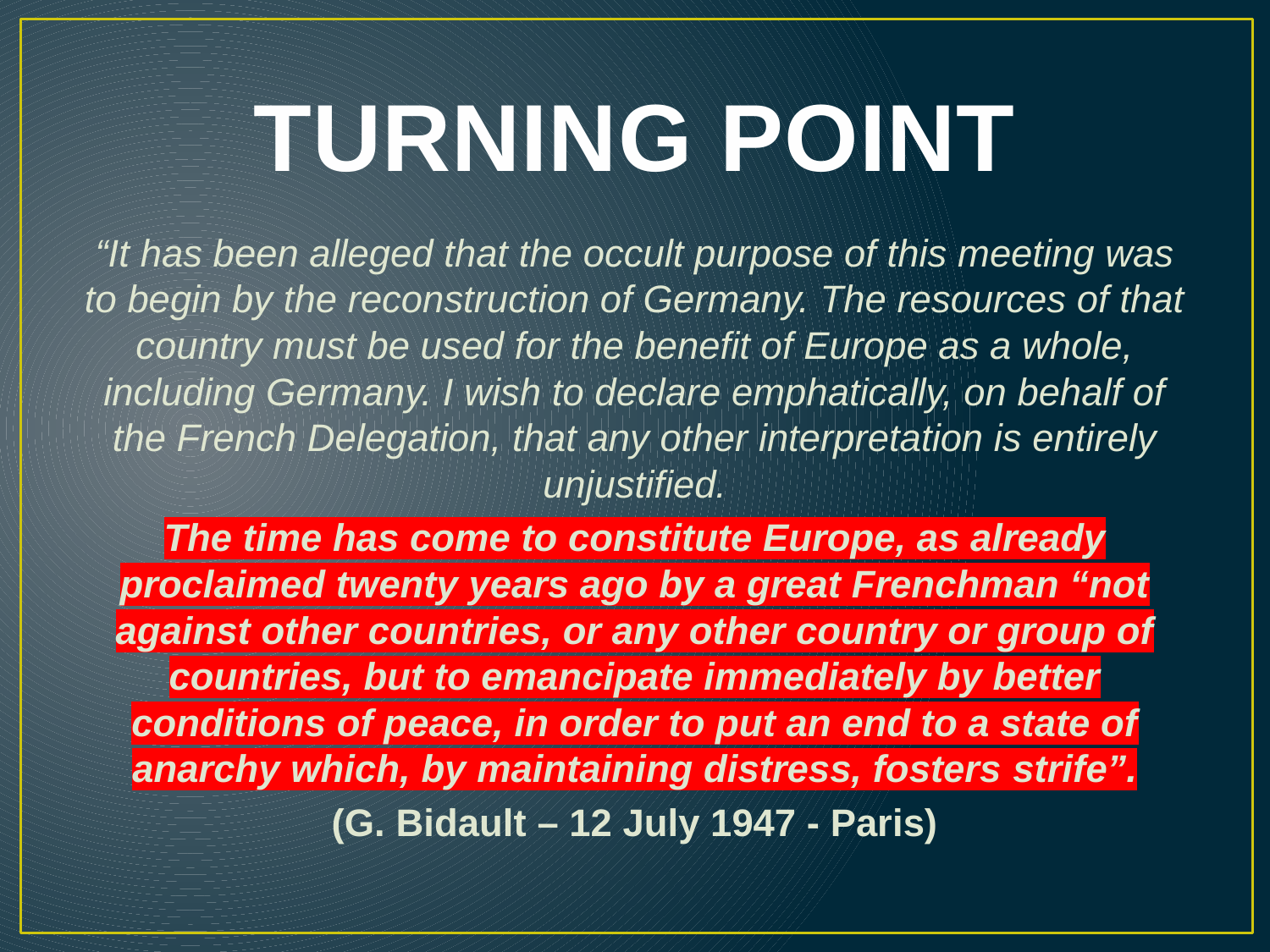

# TURNING POINT
“It has been alleged that the occult purpose of this meeting was to begin by the reconstruction of Germany. The resources of that country must be used for the benefit of Europe as a whole, including Germany. I wish to declare emphatically, on behalf of the French Delegation, that any other interpretation is entirely unjustified.
The time has come to constitute Europe, as already proclaimed twenty years ago by a great Frenchman “not against other countries, or any other country or group of countries, but to emancipate immediately by better conditions of peace, in order to put an end to a state of anarchy which, by maintaining distress, fosters strife”.
(G. Bidault – 12 July 1947 - Paris)